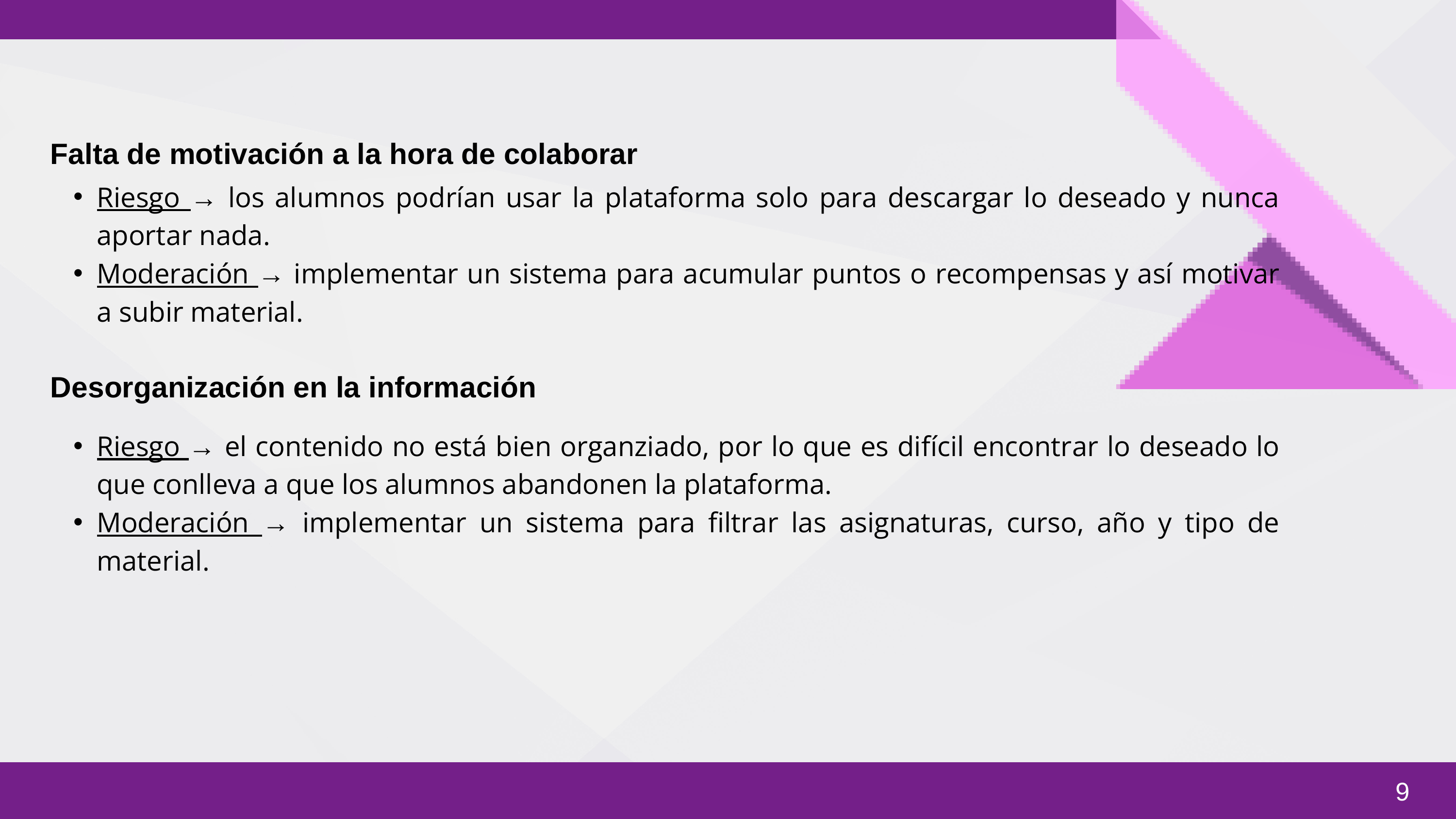

Falta de motivación a la hora de colaborar
Riesgo → los alumnos podrían usar la plataforma solo para descargar lo deseado y nunca aportar nada.
Moderación → implementar un sistema para acumular puntos o recompensas y así motivar a subir material.

Desorganización en la información
Riesgo → el contenido no está bien organziado, por lo que es difícil encontrar lo deseado lo que conlleva a que los alumnos abandonen la plataforma.
Moderación → implementar un sistema para filtrar las asignaturas, curso, año y tipo de material.
9